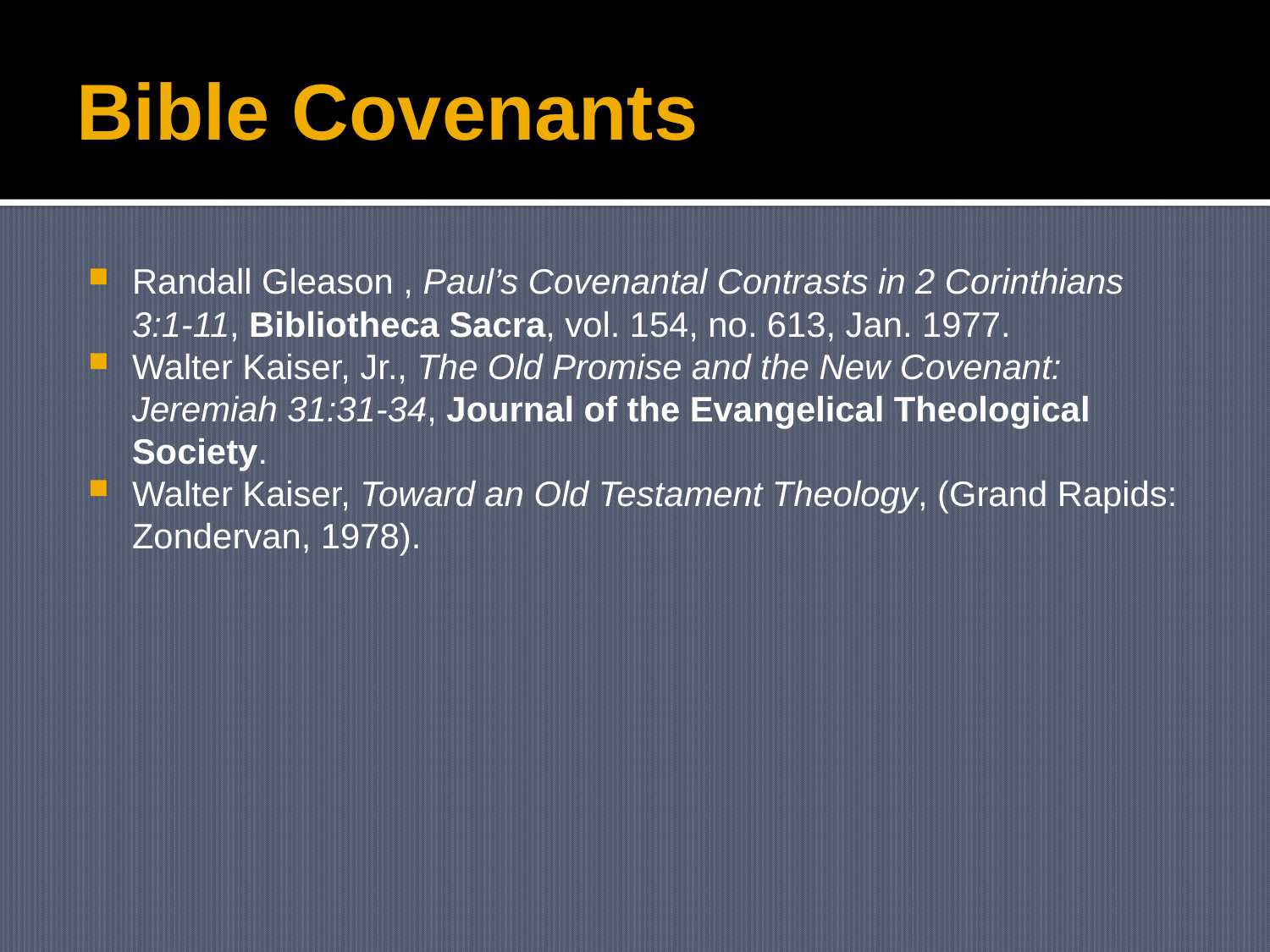

# Bible Covenants
Randall Gleason , Paul’s Covenantal Contrasts in 2 Corinthians 3:1-11, Bibliotheca Sacra, vol. 154, no. 613, Jan. 1977.
Walter Kaiser, Jr., The Old Promise and the New Covenant: Jeremiah 31:31-34, Journal of the Evangelical Theological Society.
Walter Kaiser, Toward an Old Testament Theology, (Grand Rapids: Zondervan, 1978).